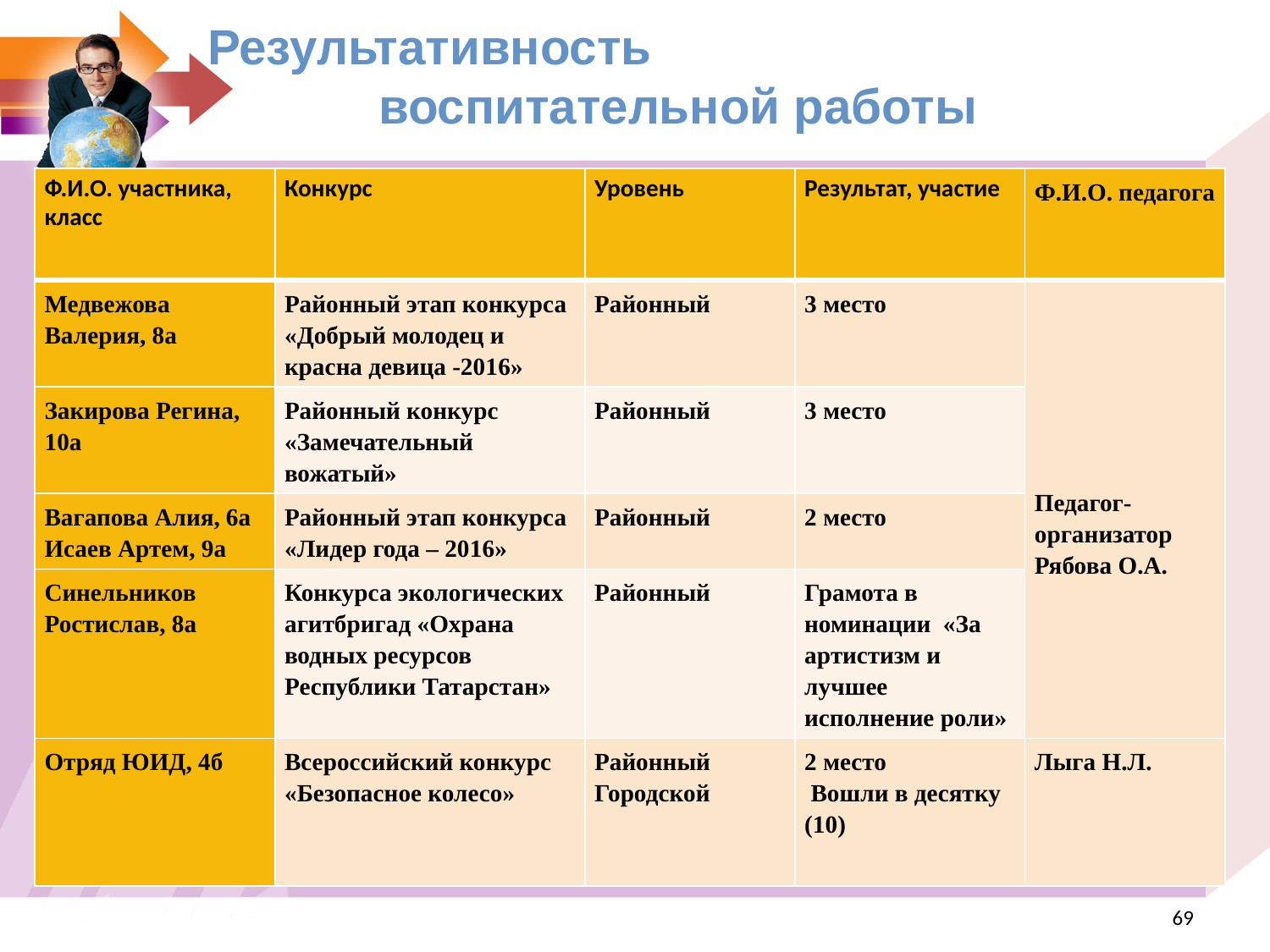

Результативность
 воспитательной работы
| Ф.И.О. участника, класс | Конкурс | Уровень | Результат, участие | Ф.И.О. педагога |
| --- | --- | --- | --- | --- |
| Медвежова Валерия, 8а | Районный этап конкурса «Добрый молодец и красна девица -2016» | Районный | 3 место | Педагог-организатор Рябова О.А. |
| Закирова Регина, 10а | Районный конкурс «Замечательный вожатый» | Районный | 3 место |  |
| Вагапова Алия, 6а Исаев Артем, 9а | Районный этап конкурса «Лидер года – 2016» | Районный | 2 место |  |
| Синельников Ростислав, 8а | Конкурса экологических агитбригад «Охрана водных ресурсов Республики Татарстан» | Районный | Грамота в номинации «За артистизм и лучшее исполнение роли» |
| Отряд ЮИД, 4б | Всероссийский конкурс «Безопасное колесо» | Районный Городской | 2 место  Вошли в десятку (10) | Лыга Н.Л. |
69